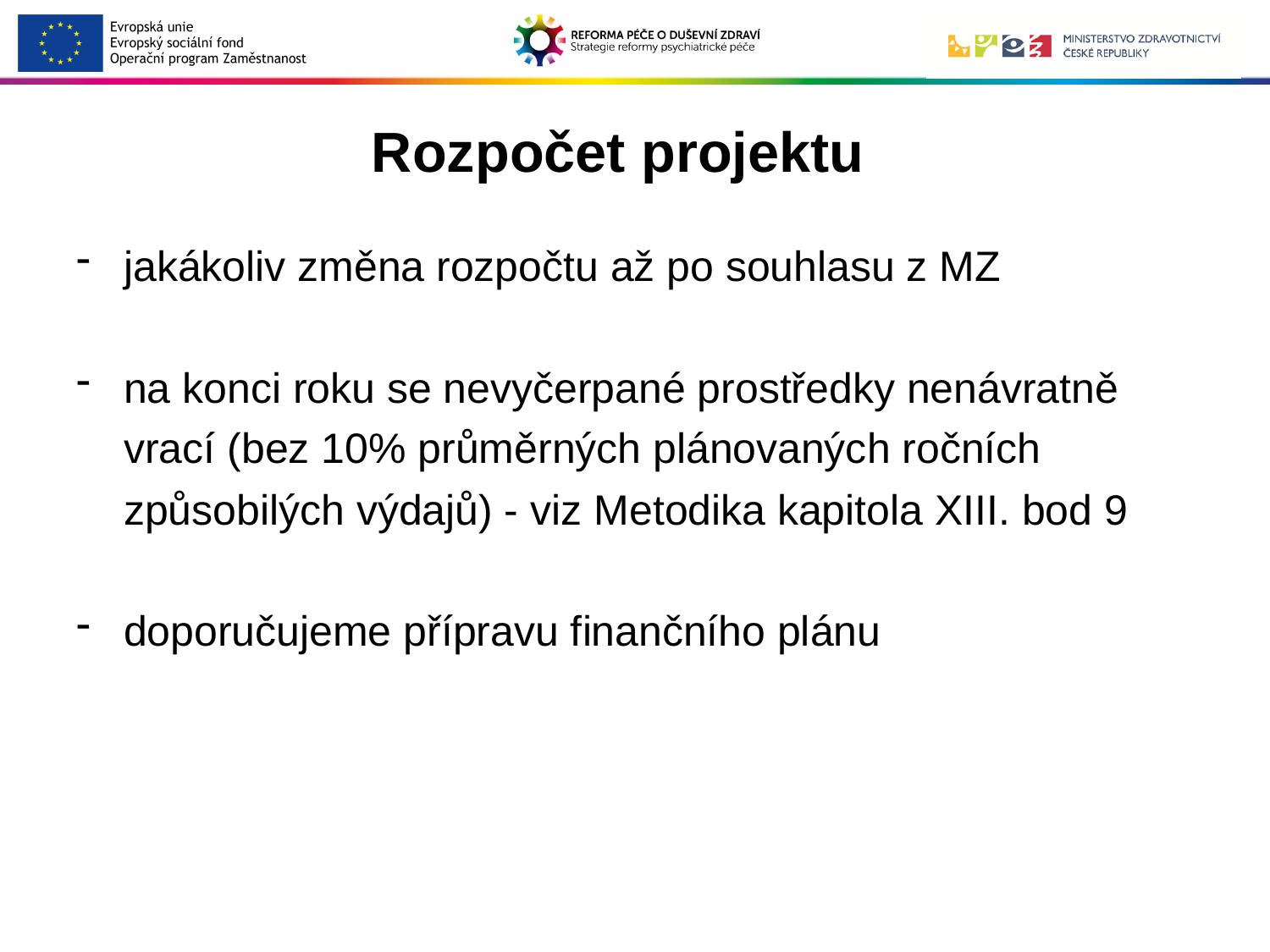

# Rozpočet projektu
jakákoliv změna rozpočtu až po souhlasu z MZ

na konci roku se nevyčerpané prostředky nenávratně vrací (bez 10% průměrných plánovaných ročních způsobilých výdajů) - viz Metodika kapitola XIII. bod 9

doporučujeme přípravu finančního plánu